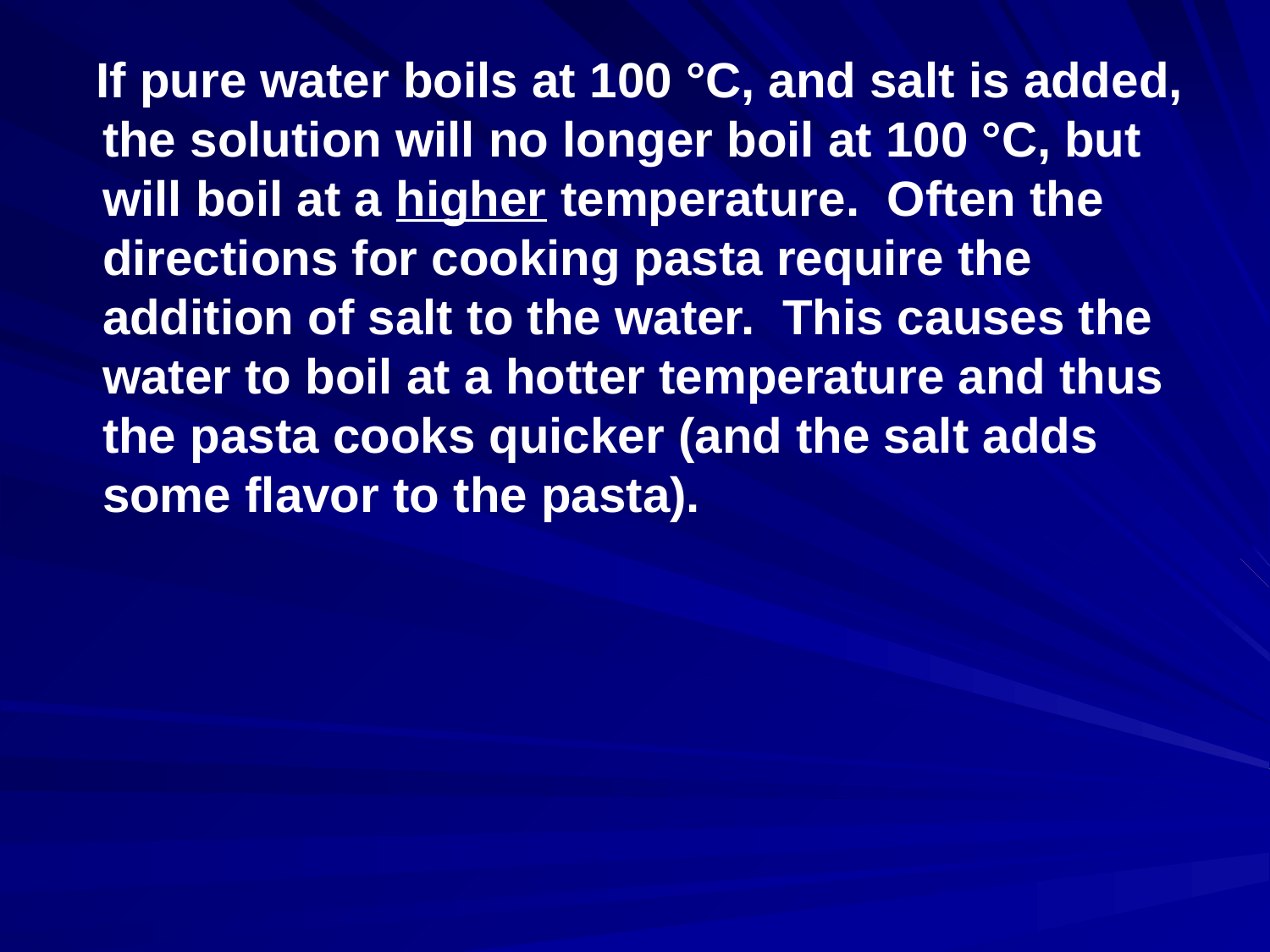

If pure water boils at 100 °C, and salt is added, the solution will no longer boil at 100 °C, but will boil at a higher temperature.  Often the directions for cooking pasta require the addition of salt to the water.  This causes the water to boil at a hotter temperature and thus the pasta cooks quicker (and the salt adds some flavor to the pasta).